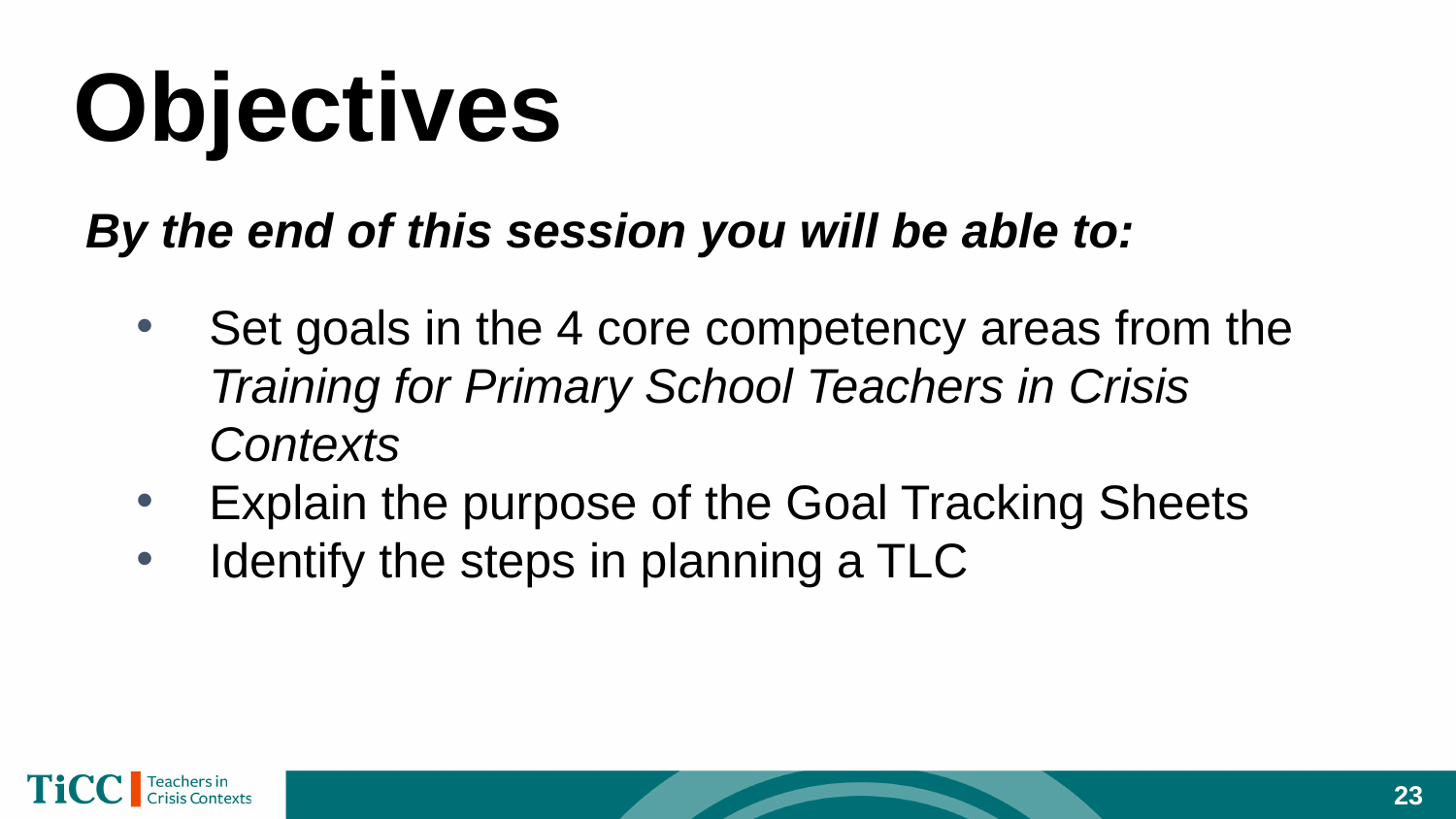

# Objectives
By the end of this session you will be able to:
Set goals in the 4 core competency areas from the Training for Primary School Teachers in Crisis Contexts
Explain the purpose of the Goal Tracking Sheets
Identify the steps in planning a TLC
23